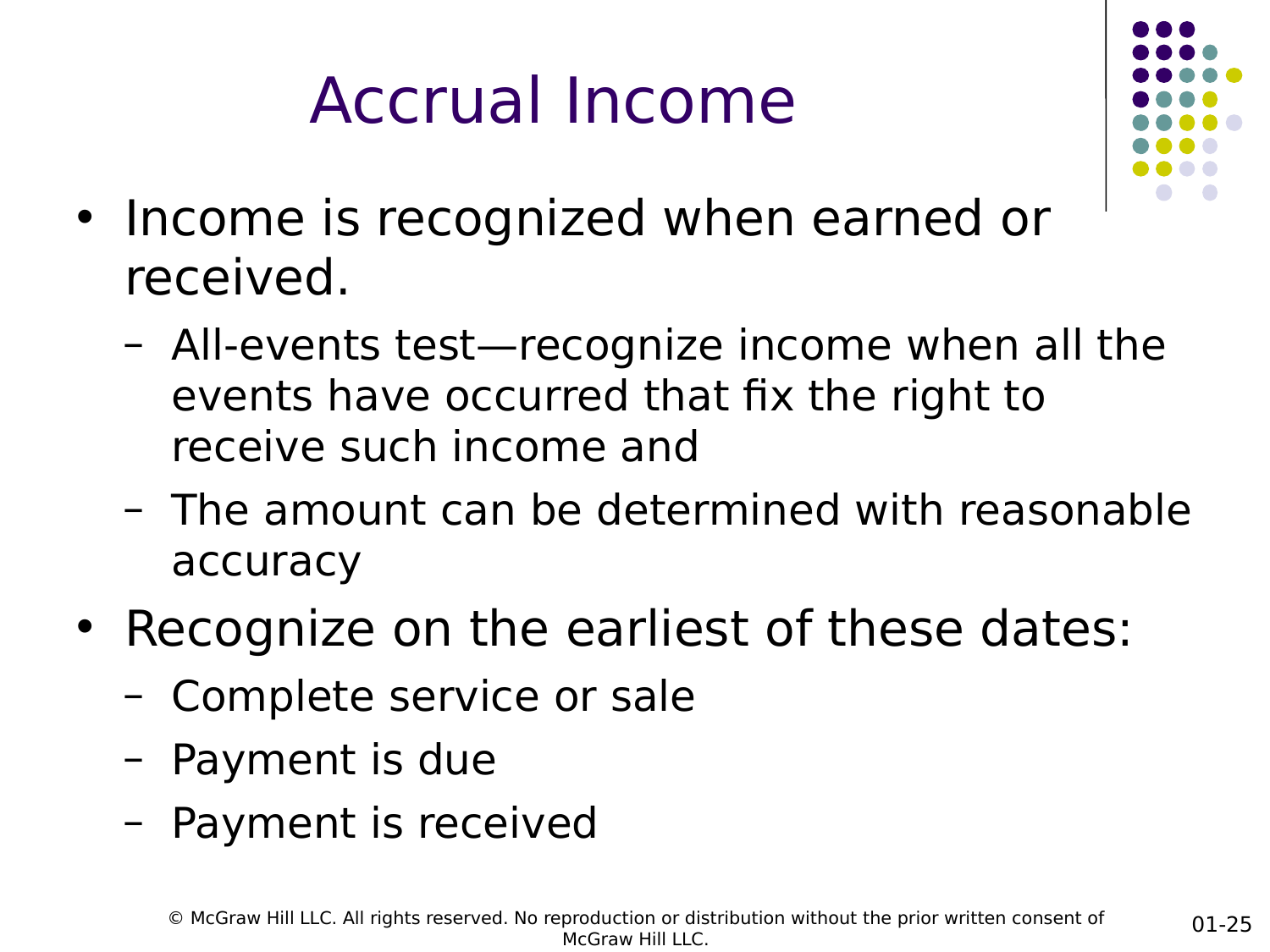

# Accrual Income
Income is recognized when earned or received.
All-events test—recognize income when all the events have occurred that fix the right to receive such income and
The amount can be determined with reasonable accuracy
Recognize on the earliest of these dates:
Complete service or sale
Payment is due
Payment is received
01-25